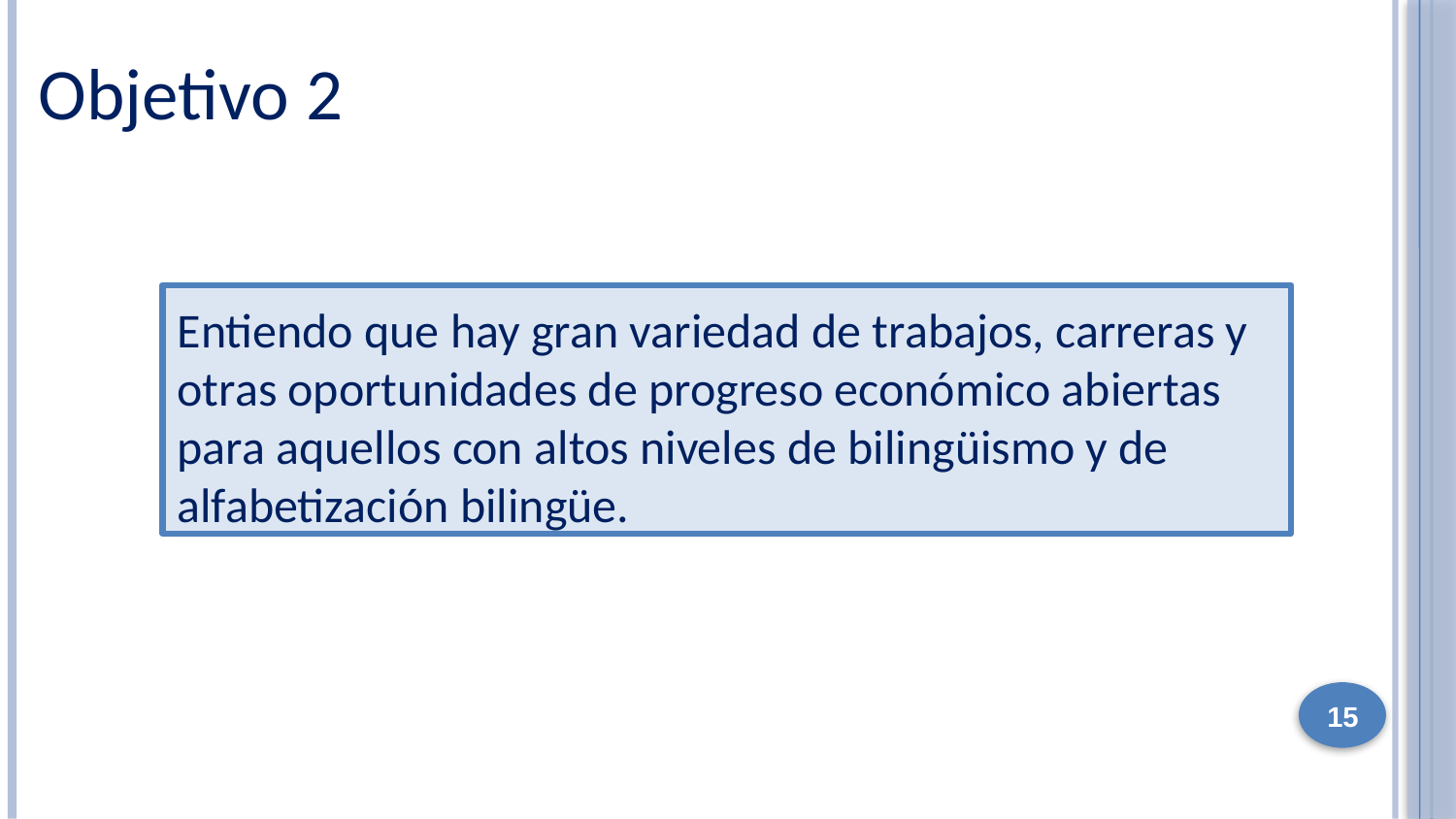

Objetivo 2
Entiendo que hay gran variedad de trabajos, carreras y otras oportunidades de progreso económico abiertas para aquellos con altos niveles de bilingüismo y de alfabetización bilingüe.

15